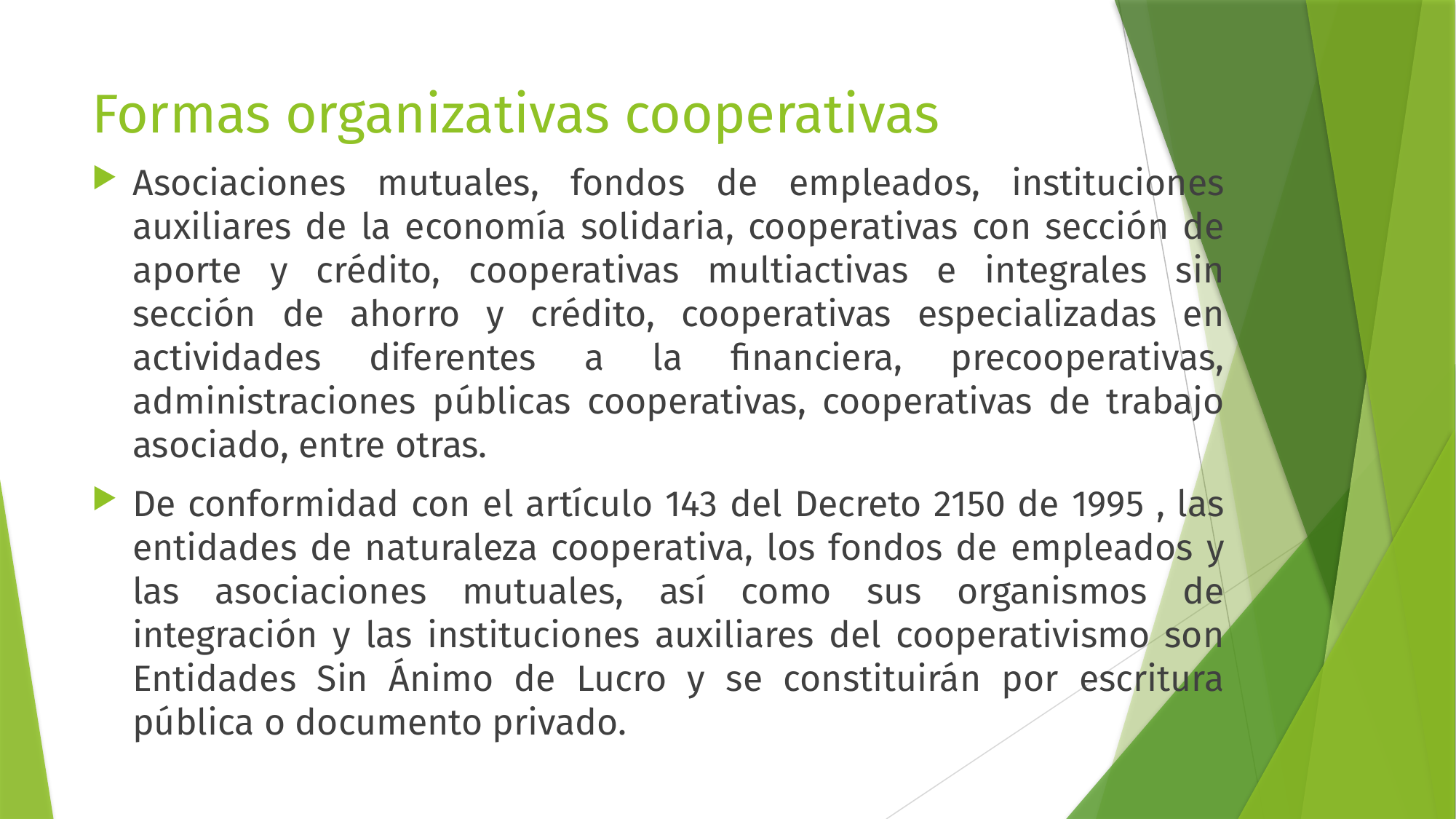

# Formas organizativas cooperativas
Asociaciones mutuales, fondos de empleados, instituciones auxiliares de la economí­a solidaria, cooperativas con sección de aporte y crédito, cooperativas multiactivas e integrales sin sección de ahorro y crédito, cooperativas especializadas en actividades diferentes a la financiera, precooperativas, administraciones públicas cooperativas, cooperativas de trabajo asociado, entre otras.
De conformidad con el artículo 143 del Decreto 2150 de 1995 , las entidades de naturaleza cooperativa, los fondos de empleados y las asociaciones mutuales, así como sus organismos de integración y las instituciones auxiliares del cooperativismo son Entidades Sin Ánimo de Lucro y se constituirán por escritura pública o documento privado.